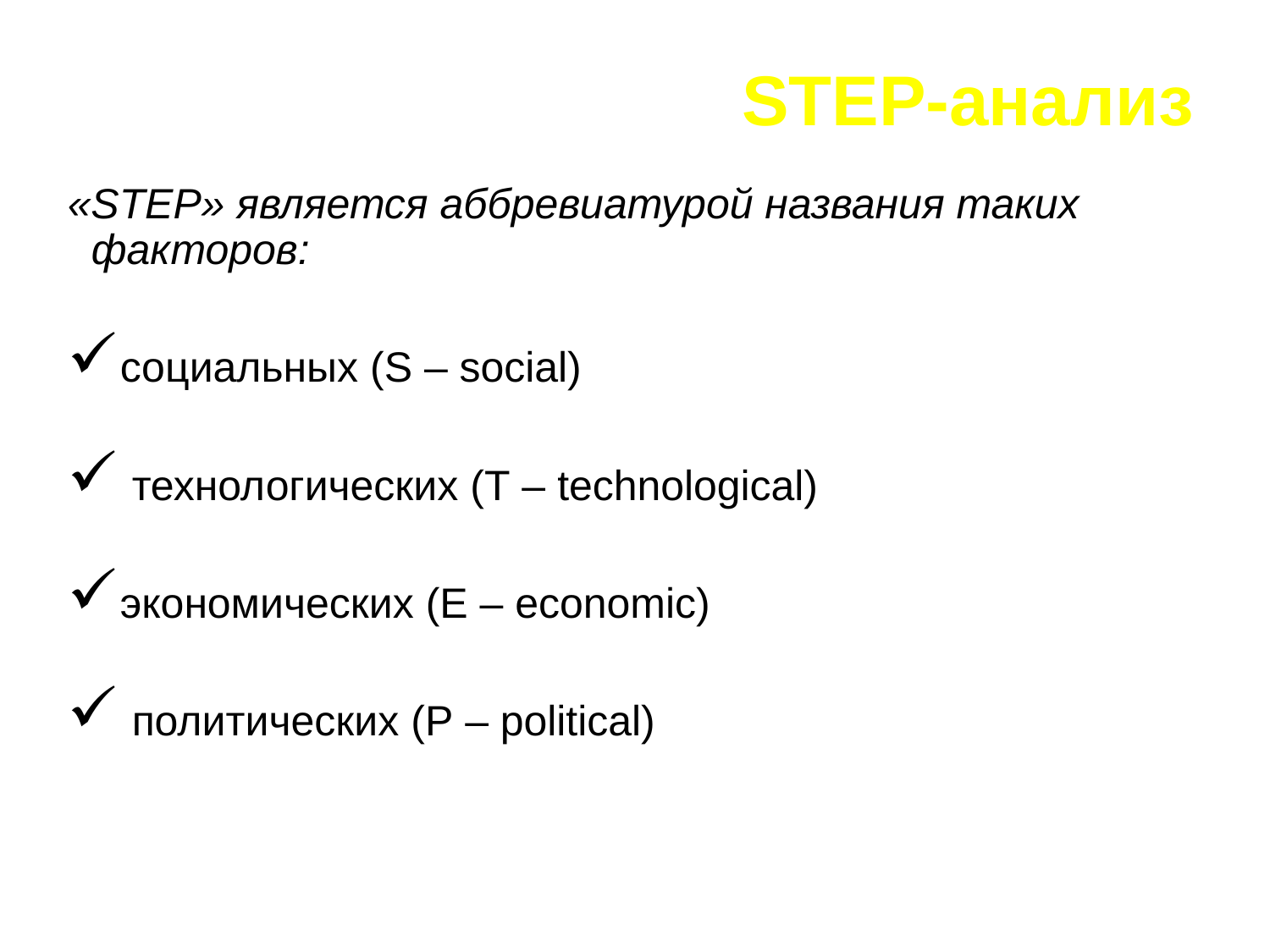

# STEP-анализ
«STEP» является аббревиатурой названия таких факторов:

социальных (S – social)

 технологических (Т – technological)

экономических (Е – economic)

 политических (Р – political)